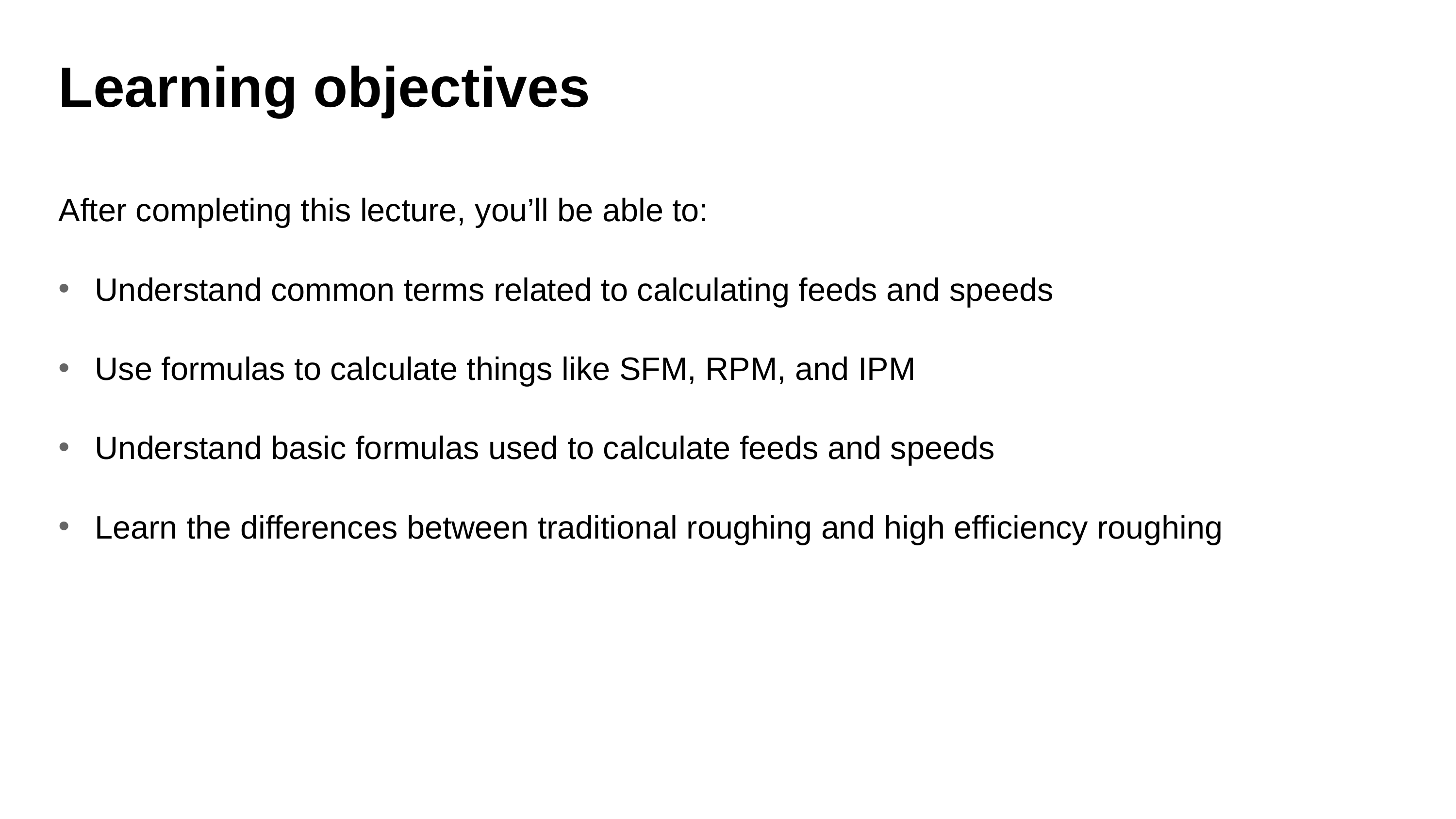

# Learning objectives
After completing this lecture, you’ll be able to:
Understand common terms related to calculating feeds and speeds
Use formulas to calculate things like SFM, RPM, and IPM
Understand basic formulas used to calculate feeds and speeds
Learn the differences between traditional roughing and high efficiency roughing